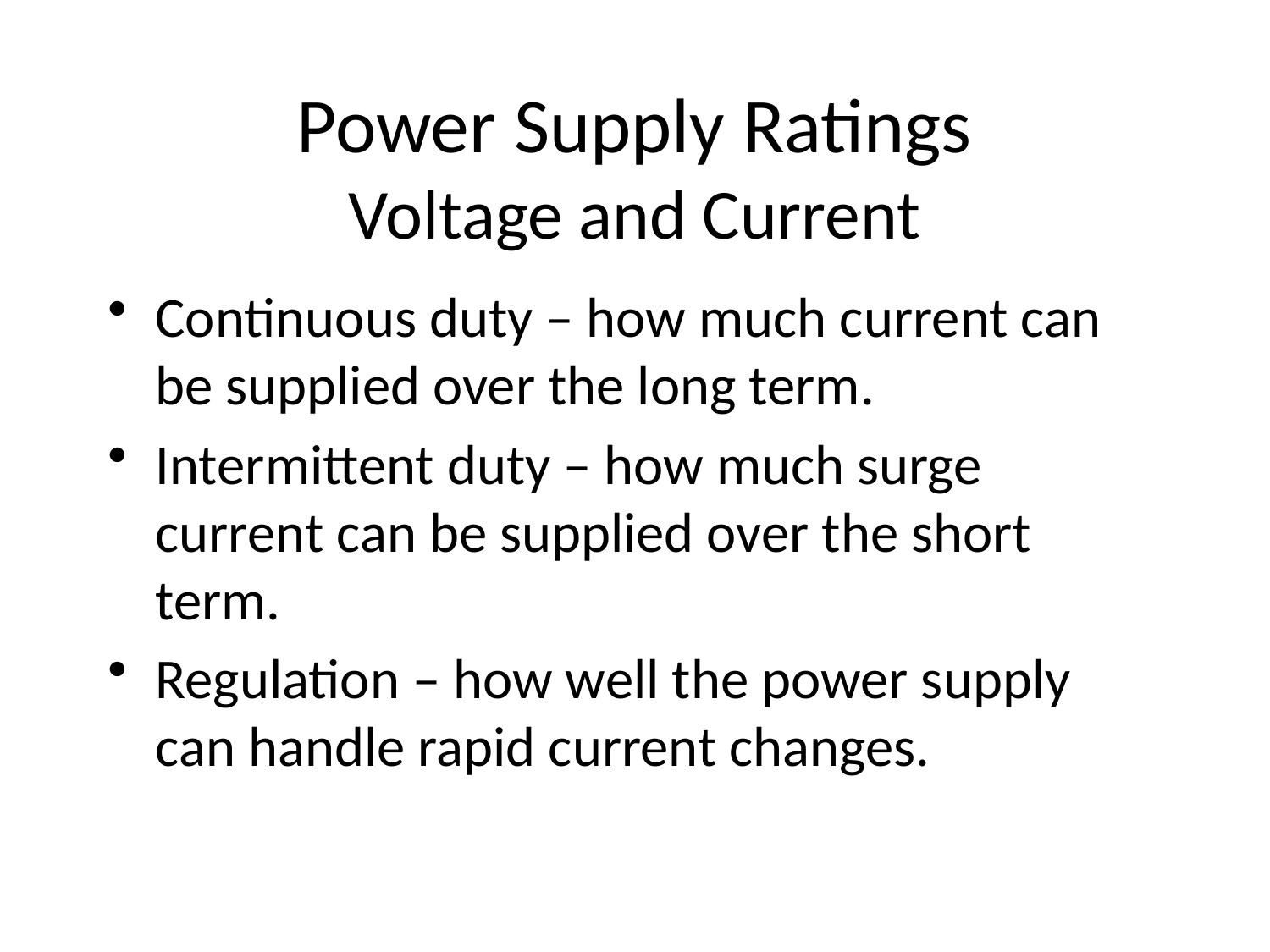

Power Supply Ratings
Voltage and Current
Continuous duty – how much current can be supplied over the long term.
Intermittent duty – how much surge current can be supplied over the short term.
Regulation – how well the power supply can handle rapid current changes.